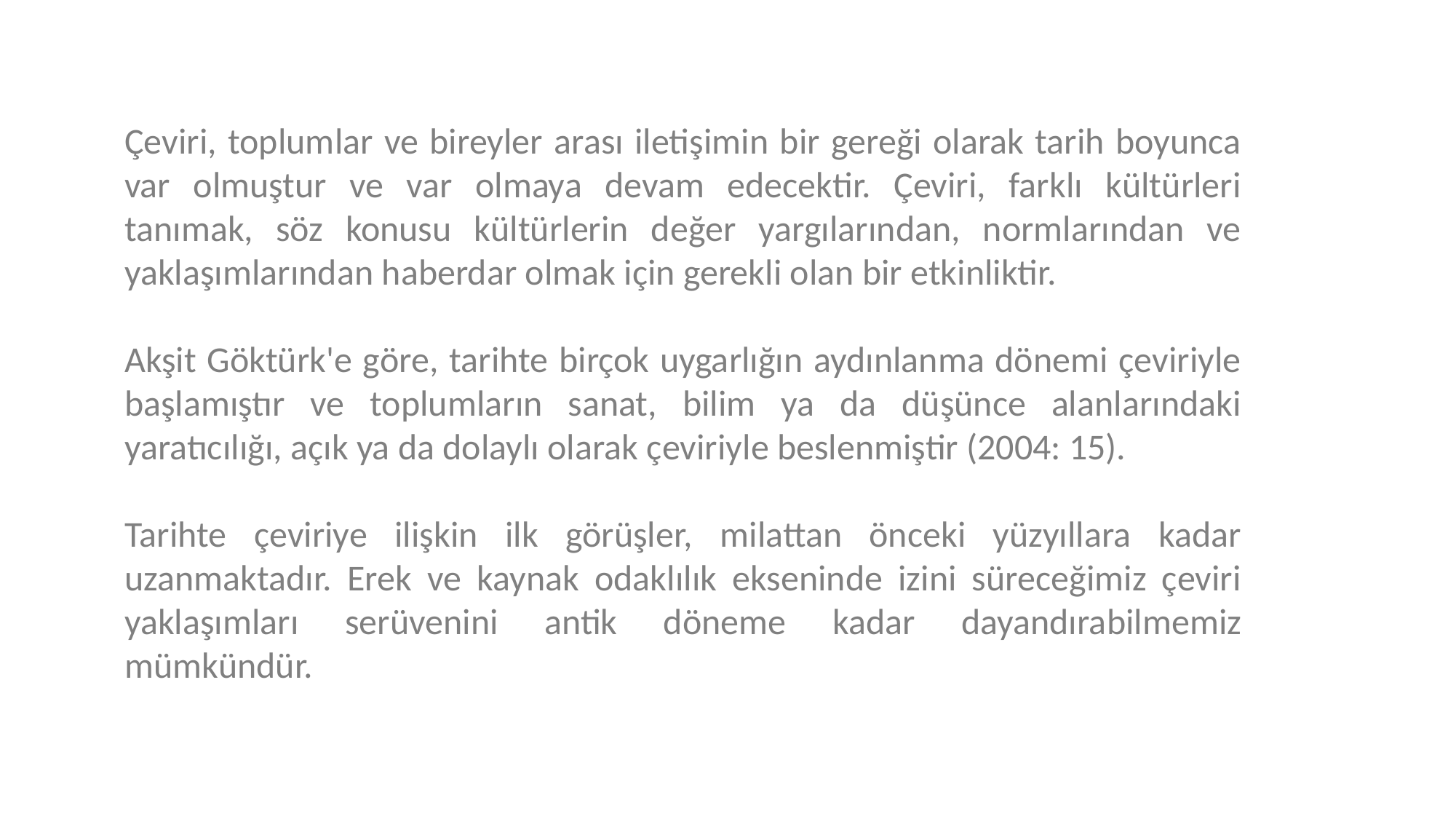

Çeviri, toplumlar ve bireyler arası iletişimin bir gereği olarak tarih boyunca var olmuştur ve var olmaya devam edecektir. Çeviri, farklı kültürleri tanımak, söz konusu kültürlerin değer yargılarından, normlarından ve yaklaşımlarından haberdar olmak için gerekli olan bir etkinliktir.

Akşit Göktürk'e göre, tarihte birçok uygarlığın aydınlanma dönemi çeviriyle başlamıştır ve toplumların sanat, bilim ya da düşünce alanlarındaki yaratıcılığı, açık ya da dolaylı olarak çeviriyle beslenmiştir (2004: 15).

Tarihte çeviriye ilişkin ilk görüşler, milattan önceki yüzyıllara kadar uzanmaktadır. Erek ve kaynak odaklılık ekseninde izini süreceğimiz çeviri yaklaşımları serüvenini antik döneme kadar dayandırabilmemiz mümkündür.